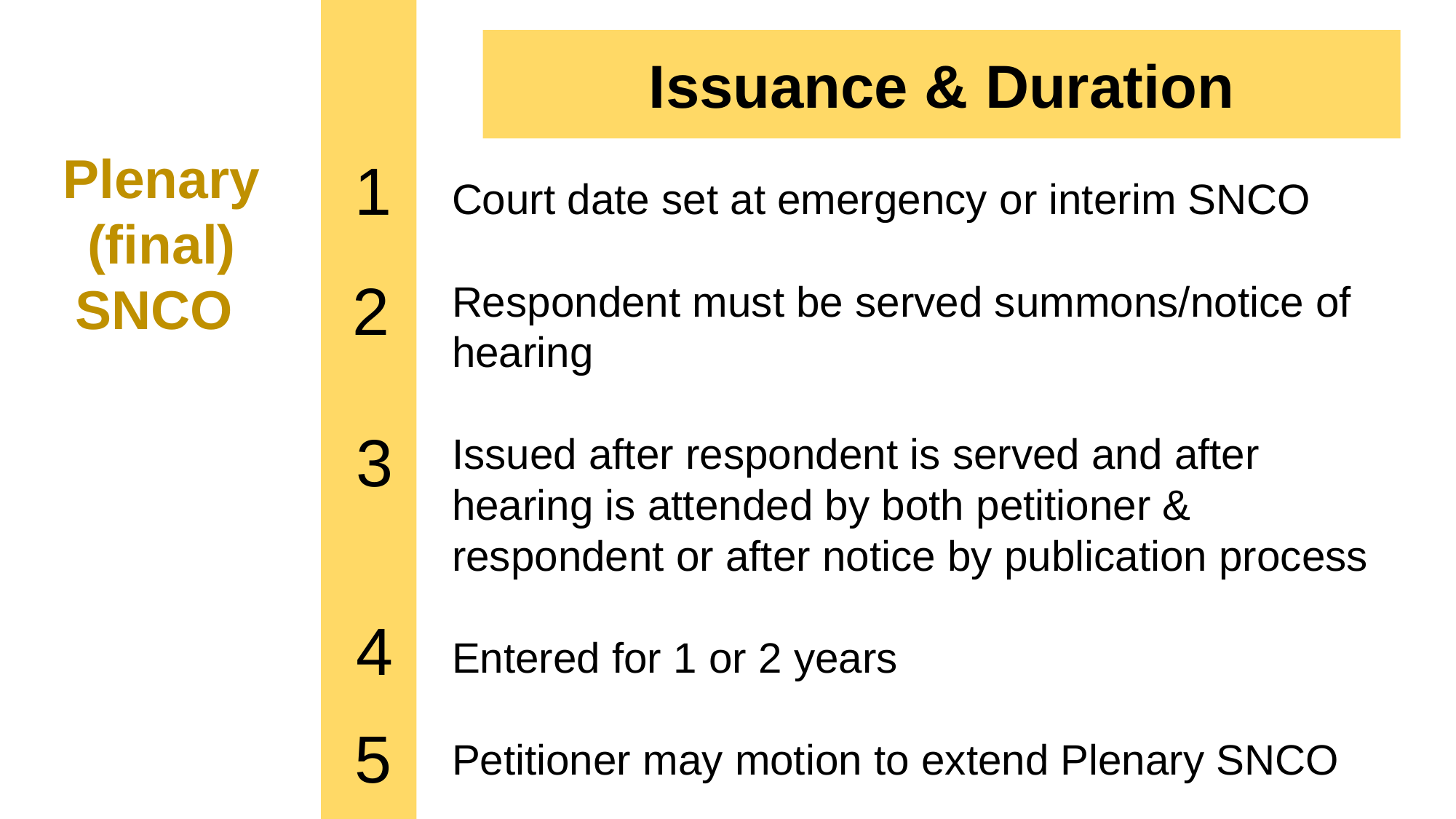

Issuance & Duration
Plenary (final)
SNCO
1
Court date set at emergency or interim SNCO

Respondent must be served summons/notice of hearing

Issued after respondent is served and after hearing is attended by both petitioner & respondent or after notice by publication process

Entered for 1 or 2 years

Petitioner may motion to extend Plenary SNCO
2
3
4
5